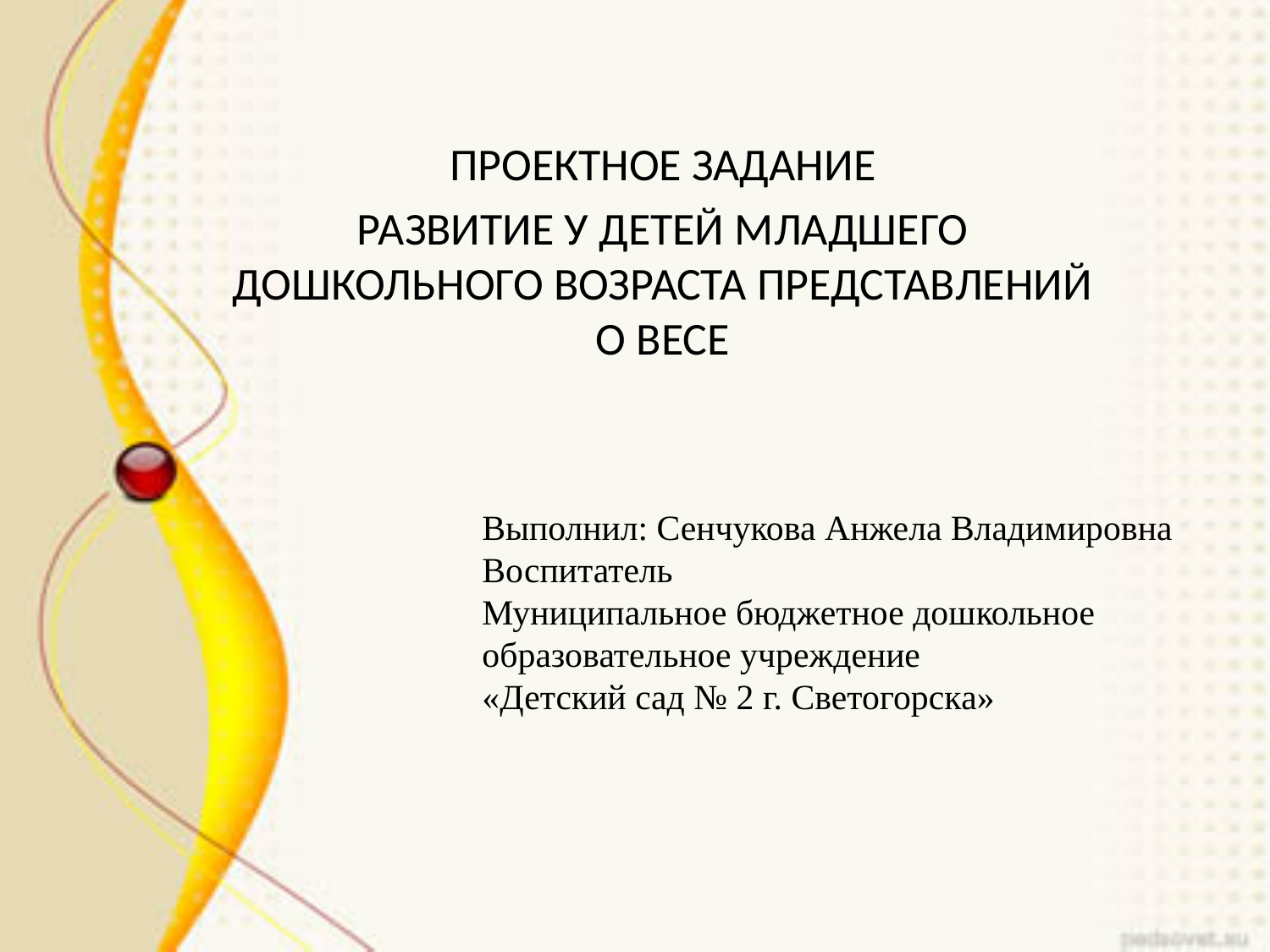

ПРОЕКТНОЕ ЗАДАНИЕ
РАЗВИТИЕ У ДЕТЕЙ МЛАДШЕГО ДОШКОЛЬНОГО ВОЗРАСТА ПРЕДСТАВЛЕНИЙ О ВЕСЕ

Выполнил: Сенчукова Анжела Владимировна
Воспитатель
Муниципальное бюджетное дошкольное
образовательное учреждение
«Детский сад № 2 г. Светогорска»